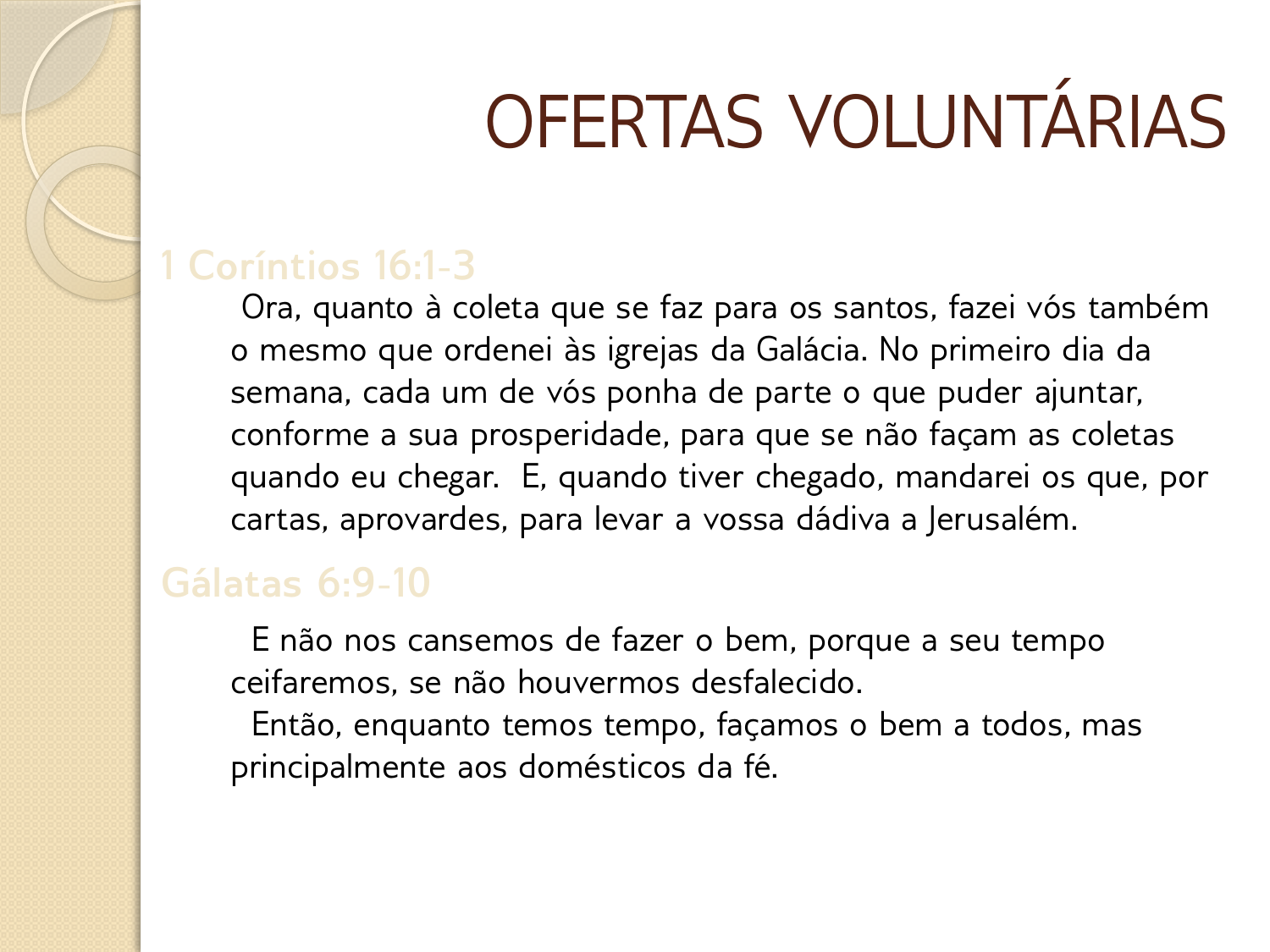

# OFERTAS VOLUNTÁRIAS
1 Coríntios 16:1-3
 Ora, quanto à coleta que se faz para os santos, fazei vós também o mesmo que ordenei às igrejas da Galácia. No primeiro dia da semana, cada um de vós ponha de parte o que puder ajuntar, conforme a sua prosperidade, para que se não façam as coletas quando eu chegar.  E, quando tiver chegado, mandarei os que, por cartas, aprovardes, para levar a vossa dádiva a Jerusalém.

Gálatas 6:9-10
  E não nos cansemos de fazer o bem, porque a seu tempo ceifaremos, se não houvermos desfalecido.
  Então, enquanto temos tempo, façamos o bem a todos, mas principalmente aos domésticos da fé.